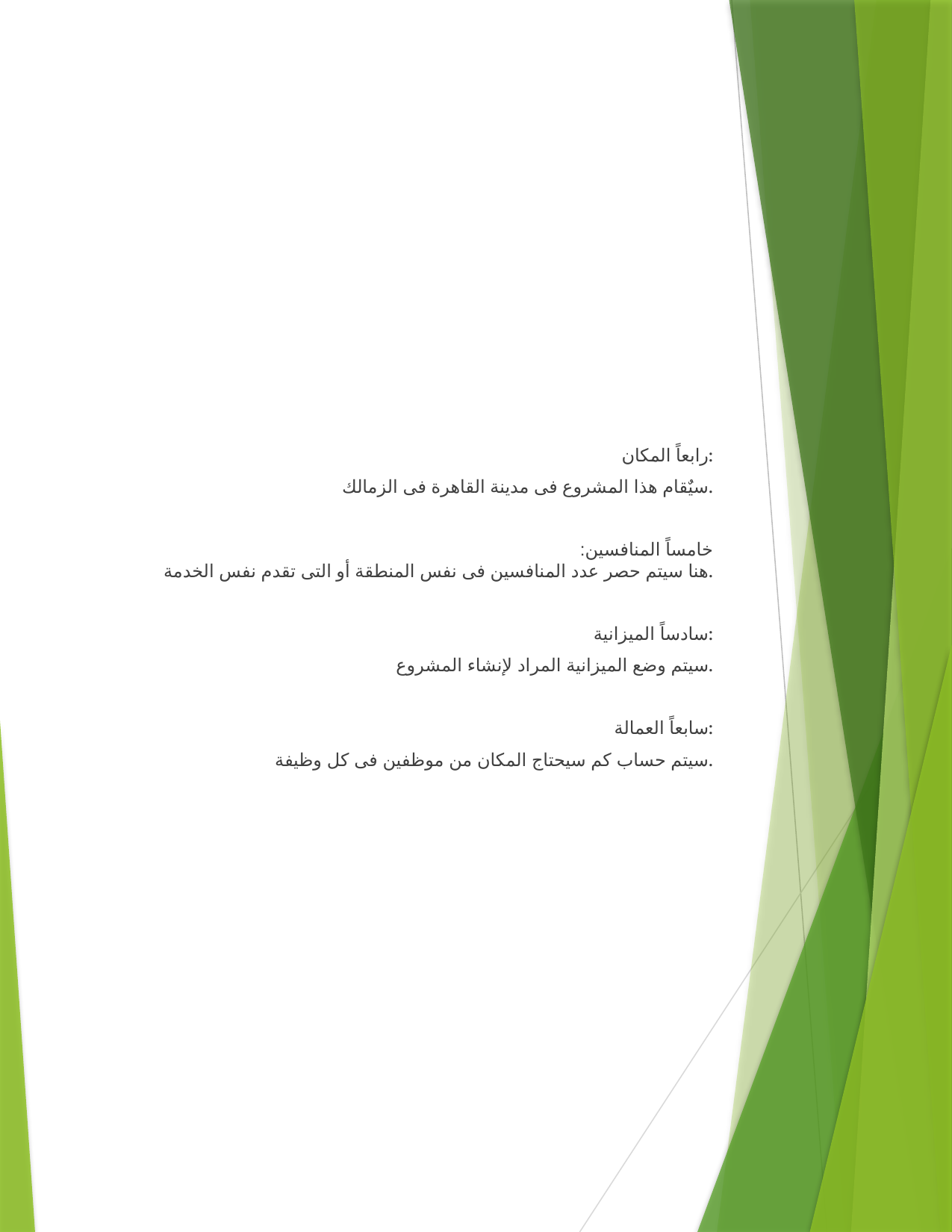

رابعاً المكان:
سيٌقام هذا المشروع فى مدينة القاهرة فى الزمالك.

خامساً المنافسين:
هنا سيتم حصر عدد المنافسين فى نفس المنطقة أو التى تقدم نفس الخدمة.

سادساً الميزانية:
سيتم وضع الميزانية المراد لإنشاء المشروع.

سابعاً العمالة:
سيتم حساب كم سيحتاج المكان من موظفين فى كل وظيفة.